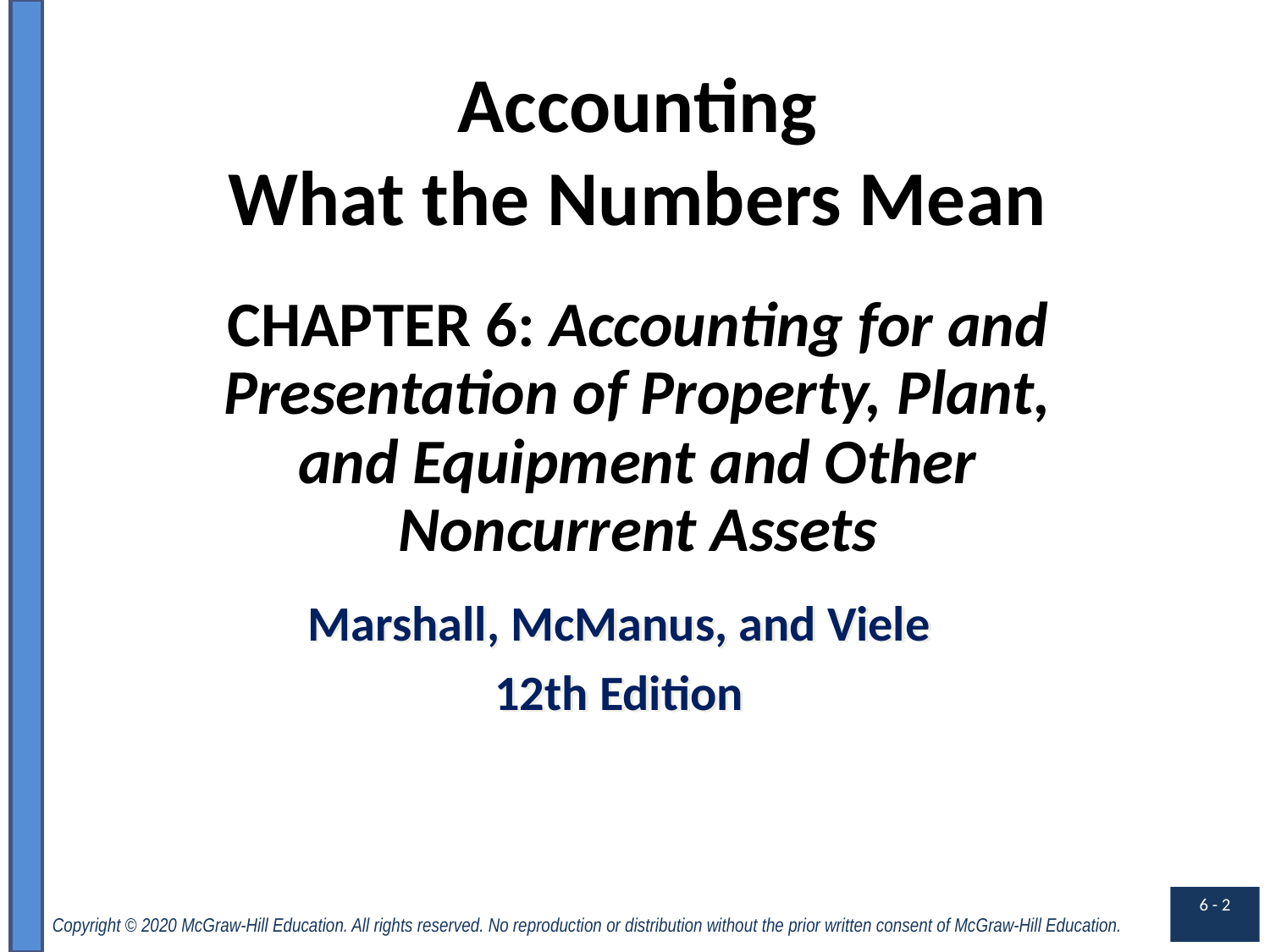

Accounting
What the Numbers Mean
CHAPTER 6: Accounting for and Presentation of Property, Plant, and Equipment and Other Noncurrent Assets

Marshall, McManus, and Viele
12th Edition